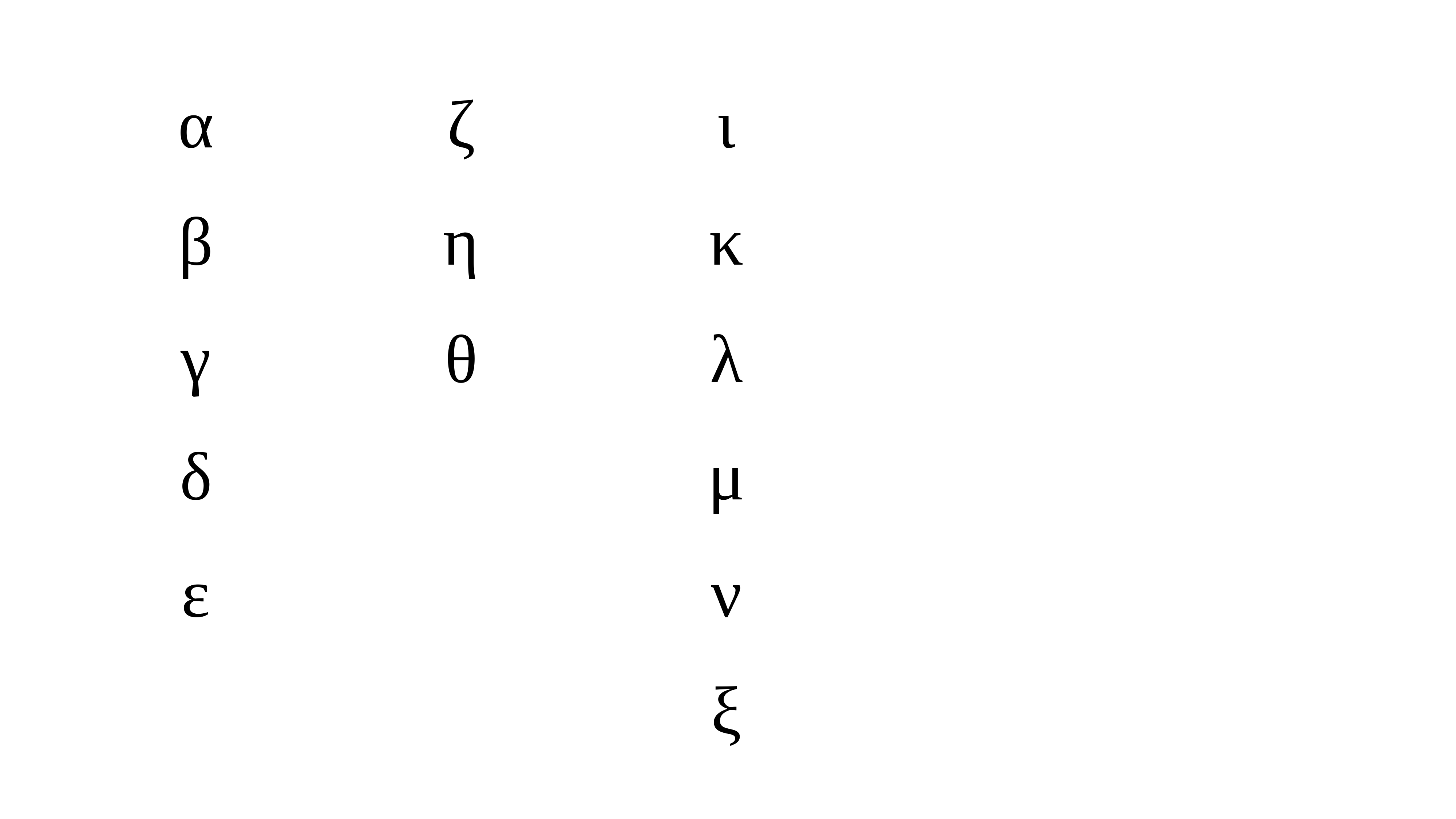

| α | ζ | ι |  |  |
| --- | --- | --- | --- | --- |
| β | η | κ |  |  |
| γ | θ | λ |  |  |
| δ |  | μ |  |  |
| ε |  | ν |  |  |
|  |  | ξ |  |  |